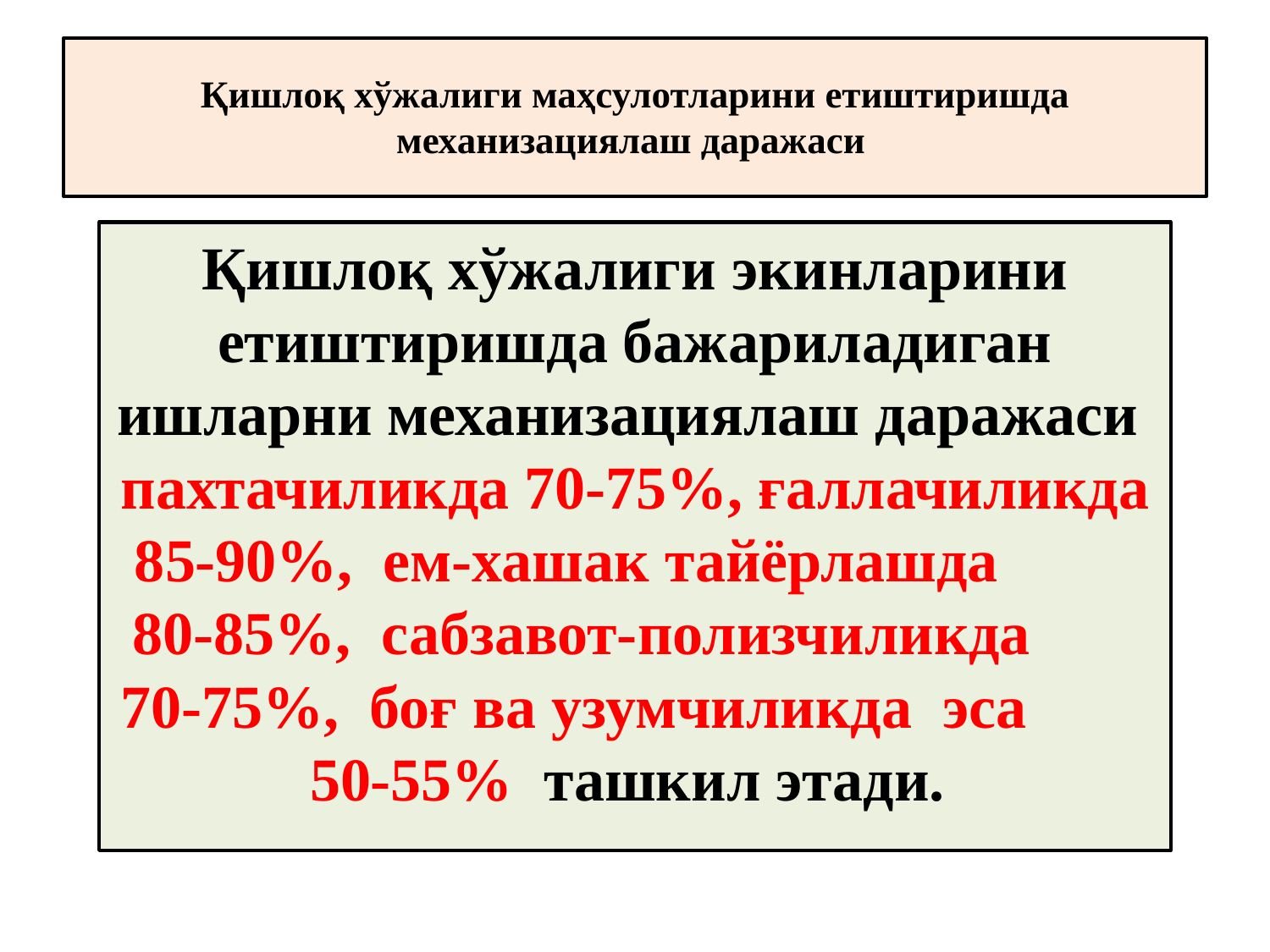

# Қишлоқ хўжалиги маҳсулотларини етиштиришда механизациялаш даражаси
Қишлоқ хўжалиги экинларини етиштиришда бажариладиган ишларни механизациялаш даражаси  пахтачиликда 70-75%, ғаллачиликда 85-90%,  ем-хашак тайёрлашда          80-85%,  сабзавот-полизчиликда        70-75%,  боғ ва узумчиликда  эса         50-55%  ташкил этади.